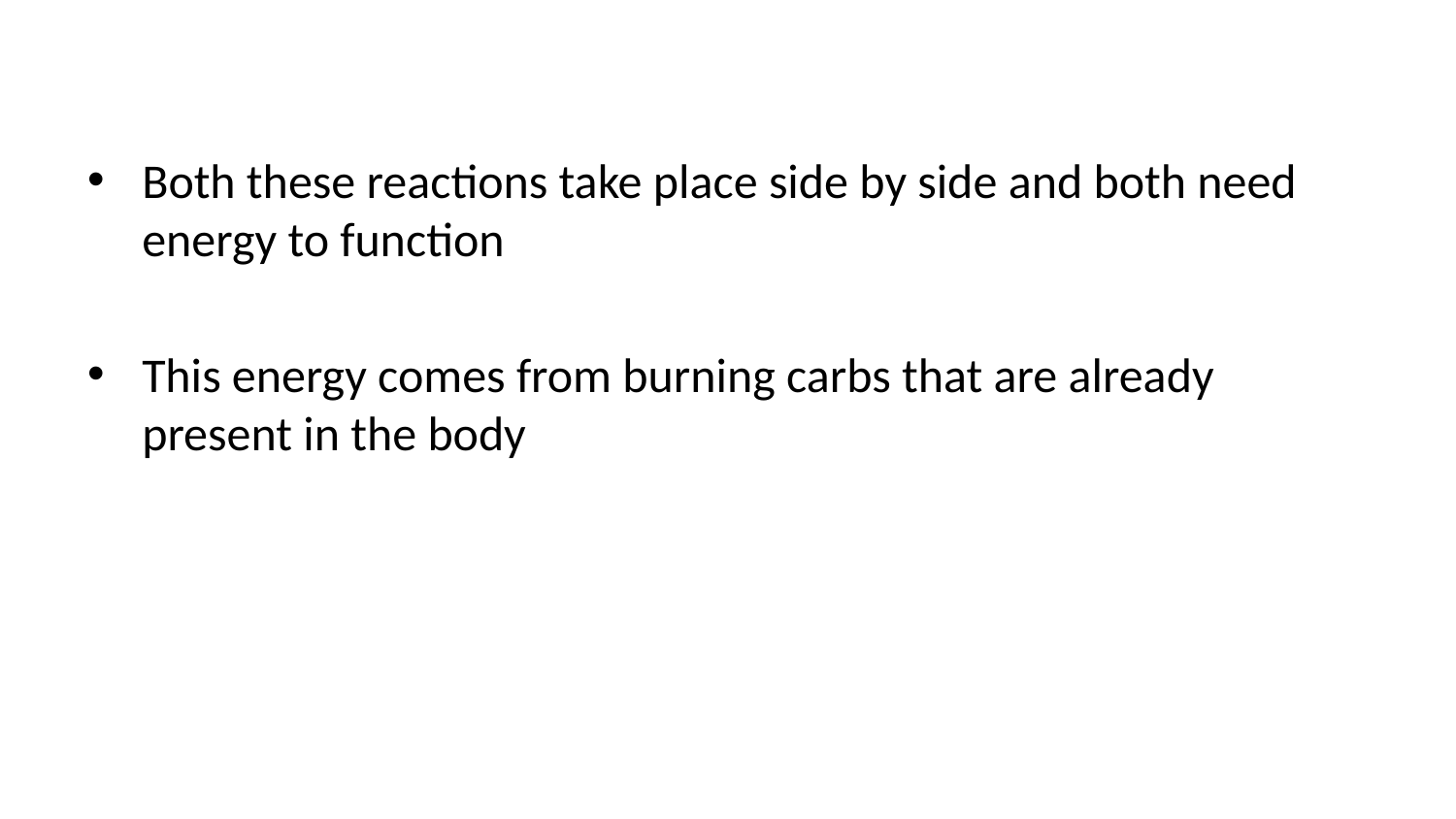

Both these reactions take place side by side and both need energy to function

This energy comes from burning carbs that are already present in the body